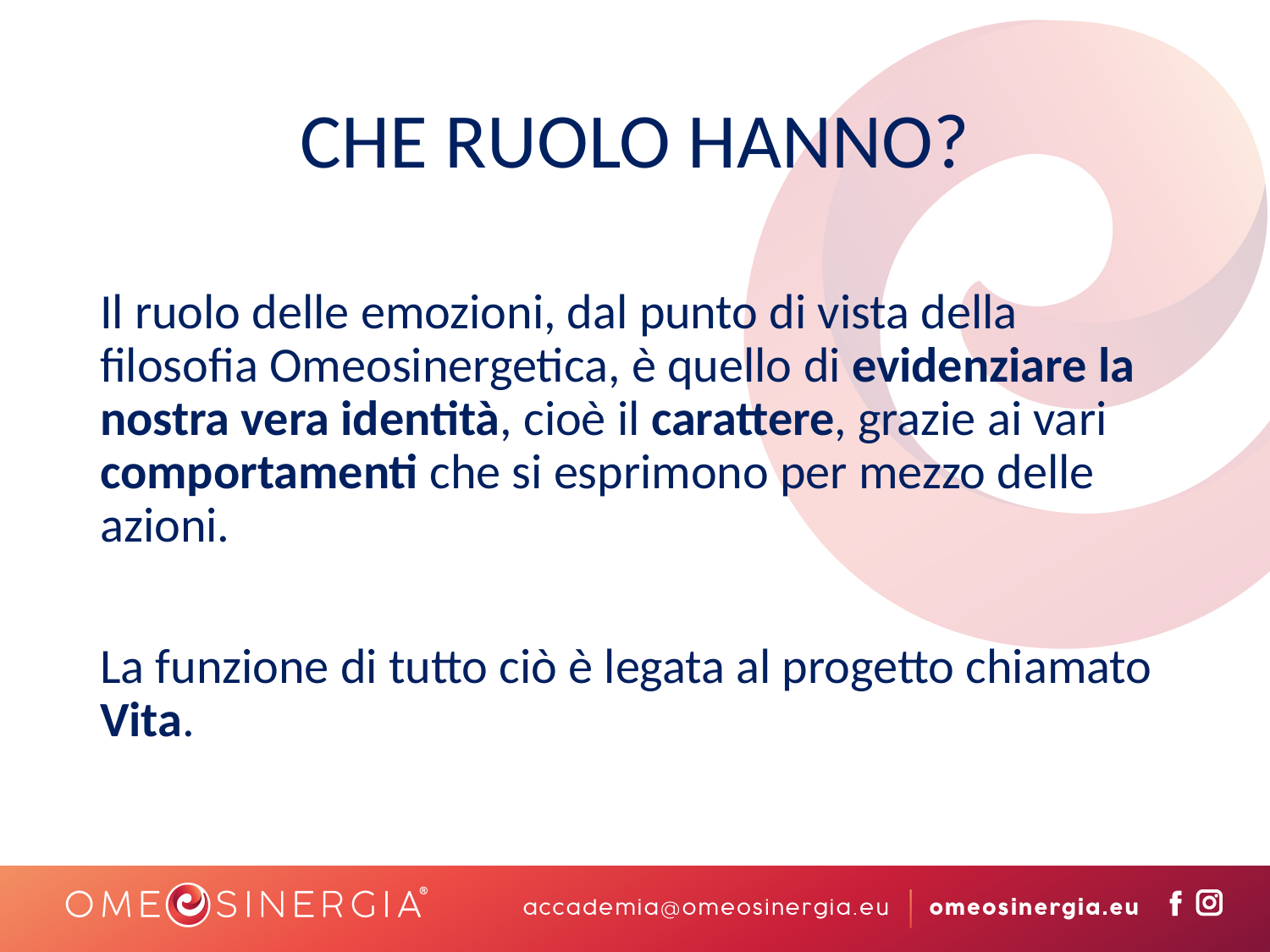

# CHE RUOLO HANNO?

Il ruolo delle emozioni, dal punto di vista della filosofia Omeosinergetica, è quello di evidenziare la nostra vera identità, cioè il carattere, grazie ai vari comportamenti che si esprimono per mezzo delle azioni.

La funzione di tutto ciò è legata al progetto chiamato Vita.